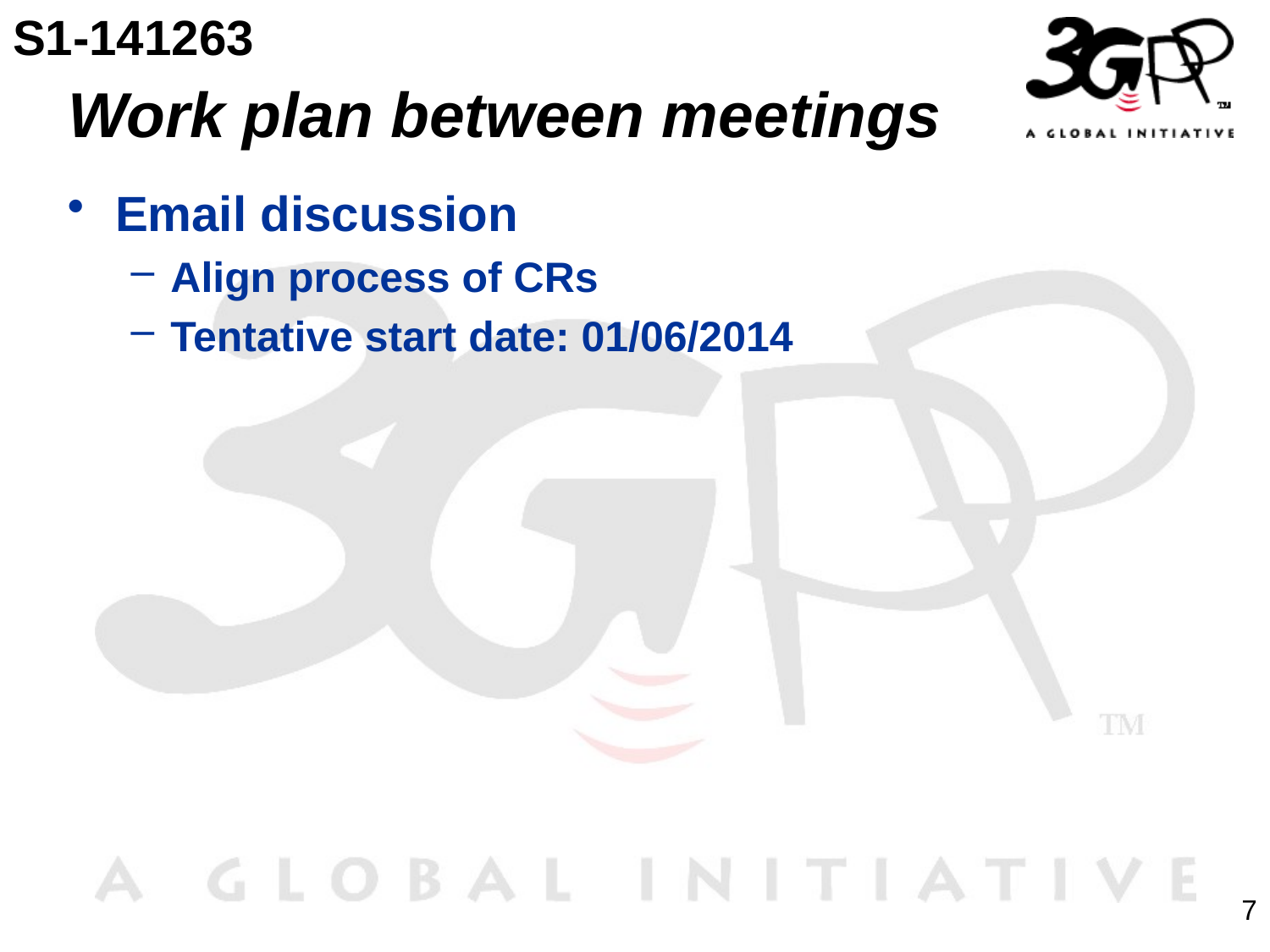

S1-141263
# Work plan between meetings
Email discussion
Align process of CRs
Tentative start date: 01/06/2014
7